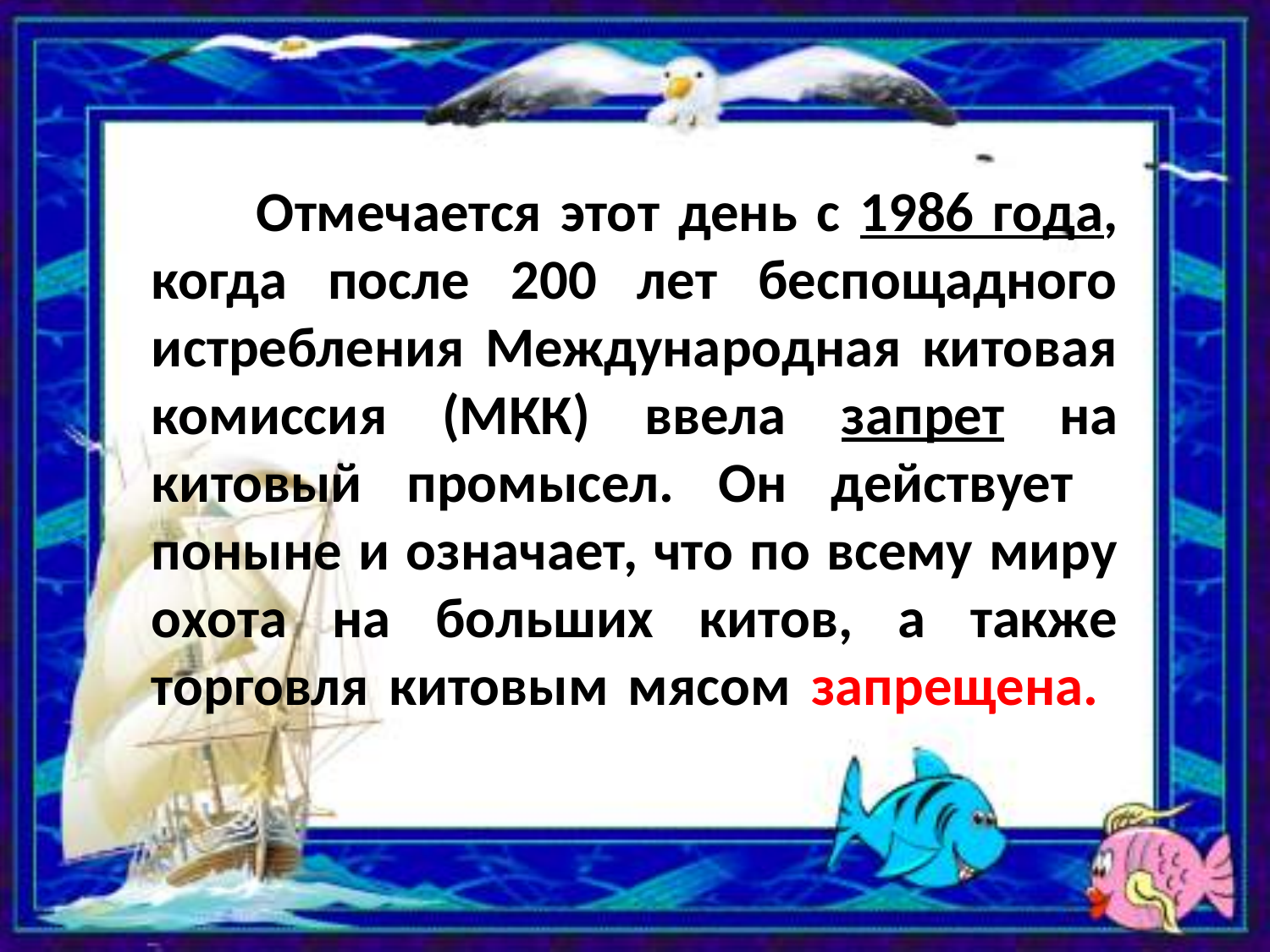

# Отмечается этот день с 1986 года, когда после 200 лет беспощадного истребления Международная китовая комиссия (МКК) ввела запрет на китовый промысел. Он действует  поныне и означает, что по всему миру охота на больших китов, а также торговля китовым мясом запрещена.